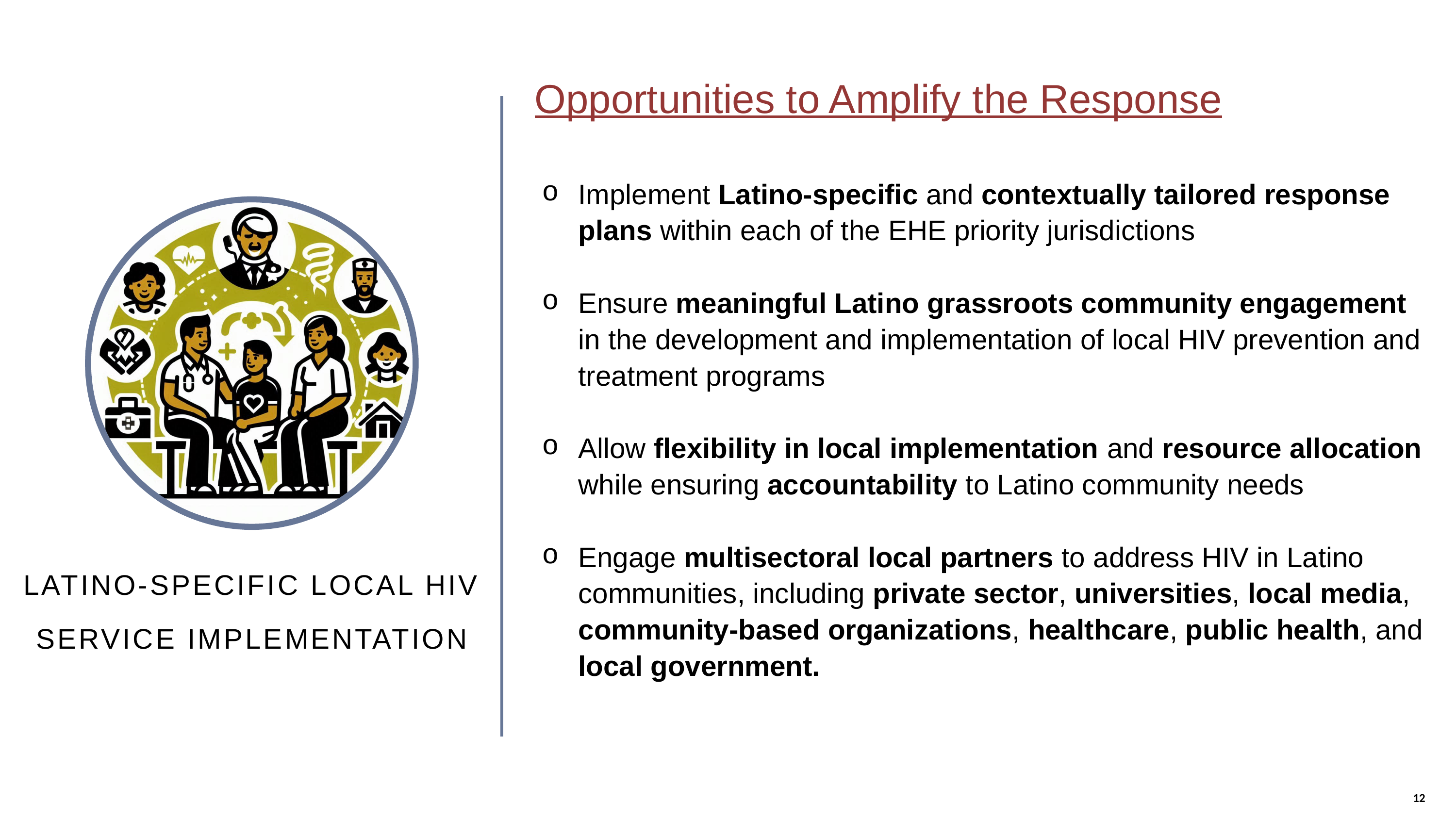

Opportunities to Amplify the Response
Implement Latino-specific and contextually tailored response plans within each of the EHE priority jurisdictions

Ensure meaningful Latino grassroots community engagement in the development and implementation of local HIV prevention and treatment programs

Allow flexibility in local implementation and resource allocation while ensuring accountability to Latino community needs

Engage multisectoral local partners to address HIV in Latino communities, including private sector, universities, local media, community-based organizations, healthcare, public health, and local government.

LATINO-SPECIFIC LOCAL HIV SERVICE IMPLEMENTATION
12